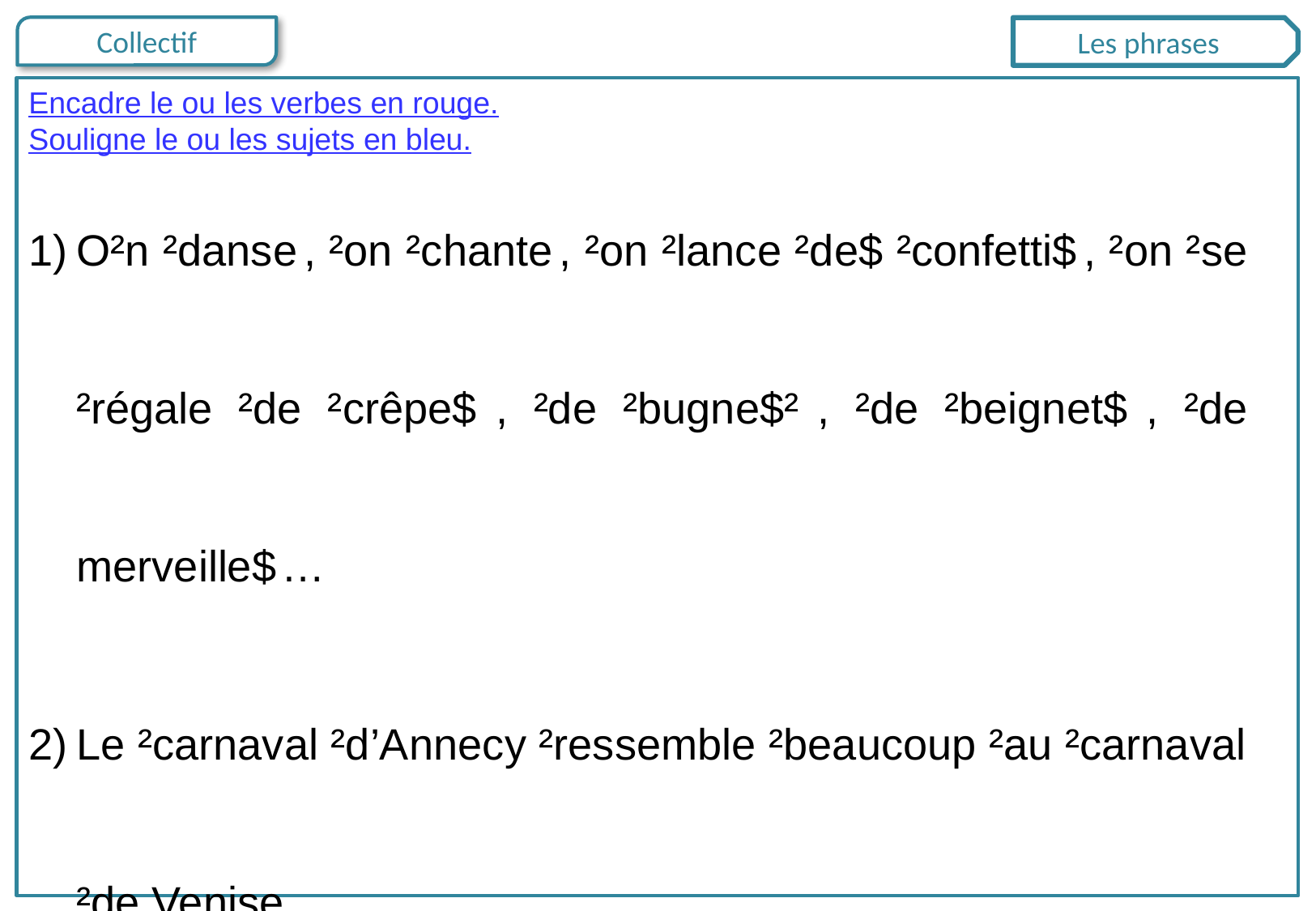

Les phrases
Encadre le ou les verbes en rouge.
Souligne le ou les sujets en bleu.
O²n ²danse , ²on ²chante , ²on ²lance ²de$ ²confetti$ , ²on ²se ²régale ²de ²crêpe$ , ²de ²bugne$² , ²de ²beignet$ , ²de merveille$ …
Le ²carnaval ²d’Annecy ²ressemble ²beaucoup ²au ²carnaval ²de Venise.